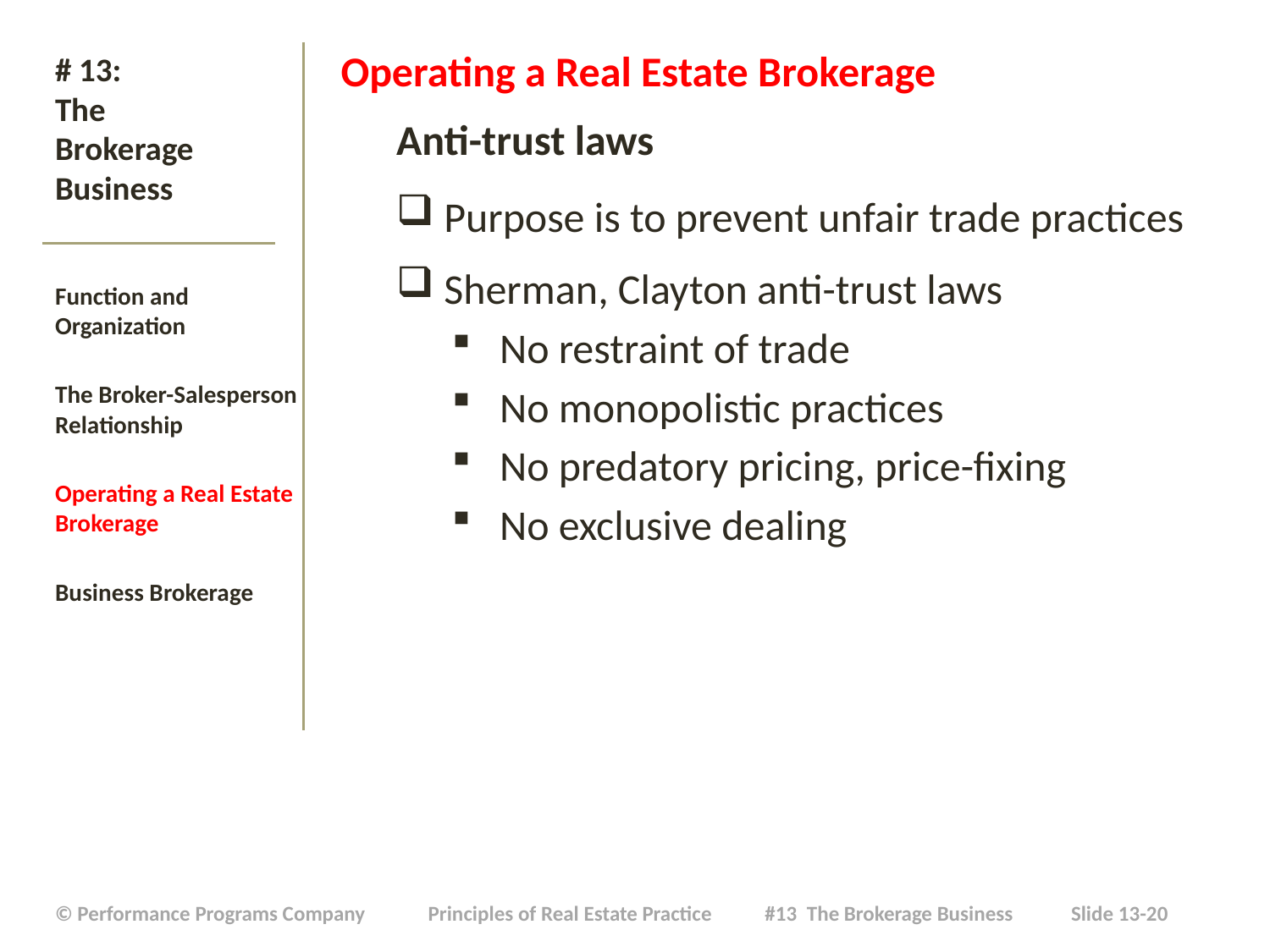

Operating a Real Estate Brokerage

Anti-trust laws

Purpose is to prevent unfair trade practices
Sherman, Clayton anti-trust laws
No restraint of trade
No monopolistic practices
No predatory pricing, price-fixing
No exclusive dealing

# # 13: The Brokerage Business

Function and Organization

The Broker-Salesperson Relationship

Operating a Real Estate Brokerage

Business Brokerage

| © Performance Programs Company Principles of Real Estate Practice #13 The Brokerage Business Slide 13-20 |
| --- |